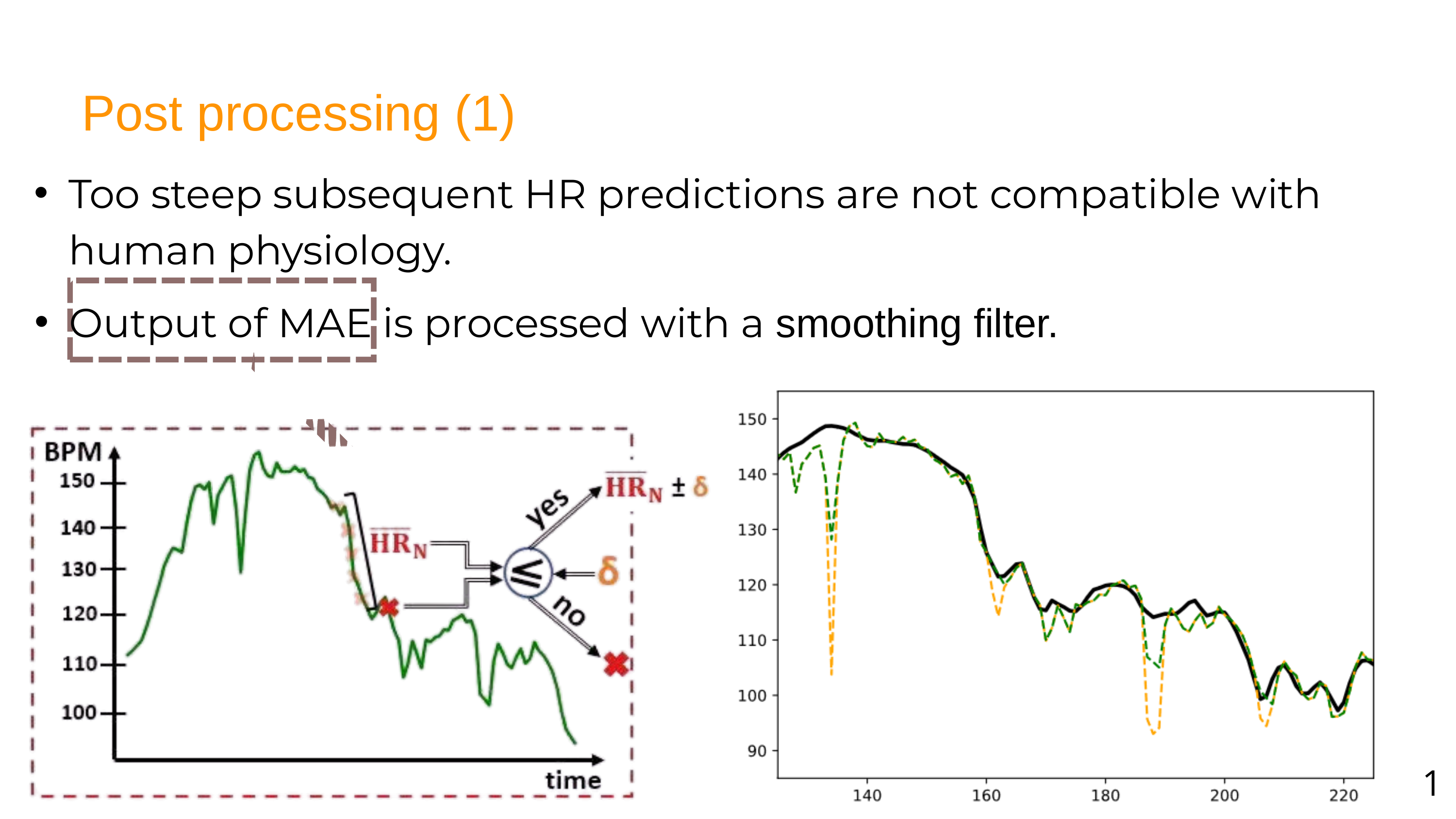

Post processing (1)
Too steep subsequent HR predictions are not compatible with human physiology.

Output of MAE is processed with a smoothing filter.

16